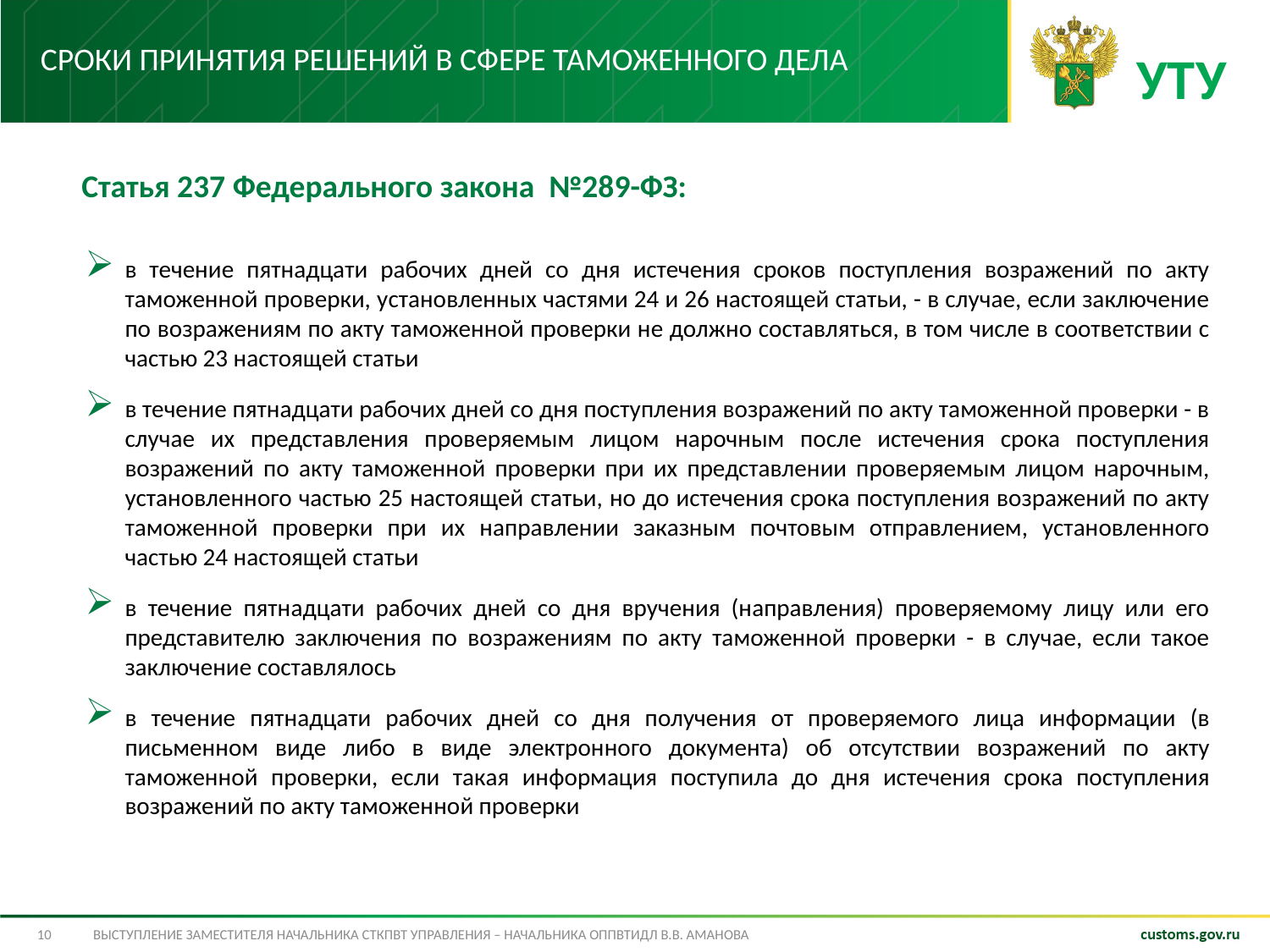

# Сроки принятия решений в сфере таможенного дела
УТУ
Статья 237 Федерального закона  №289-ФЗ:
в течение пятнадцати рабочих дней со дня истечения сроков поступления возражений по акту таможенной проверки, установленных частями 24 и 26 настоящей статьи, - в случае, если заключение по возражениям по акту таможенной проверки не должно составляться, в том числе в соответствии с частью 23 настоящей статьи
в течение пятнадцати рабочих дней со дня поступления возражений по акту таможенной проверки - в случае их представления проверяемым лицом нарочным после истечения срока поступления возражений по акту таможенной проверки при их представлении проверяемым лицом нарочным, установленного частью 25 настоящей статьи, но до истечения срока поступления возражений по акту таможенной проверки при их направлении заказным почтовым отправлением, установленного частью 24 настоящей статьи
в течение пятнадцати рабочих дней со дня вручения (направления) проверяемому лицу или его представителю заключения по возражениям по акту таможенной проверки - в случае, если такое заключение составлялось
в течение пятнадцати рабочих дней со дня получения от проверяемого лица информации (в письменном виде либо в виде электронного документа) об отсутствии возражений по акту таможенной проверки, если такая информация поступила до дня истечения срока поступления возражений по акту таможенной проверки
10
Выступление заместителя начальника СТКПВТ управления – начальника ОППВТиДЛ В.В. Аманова